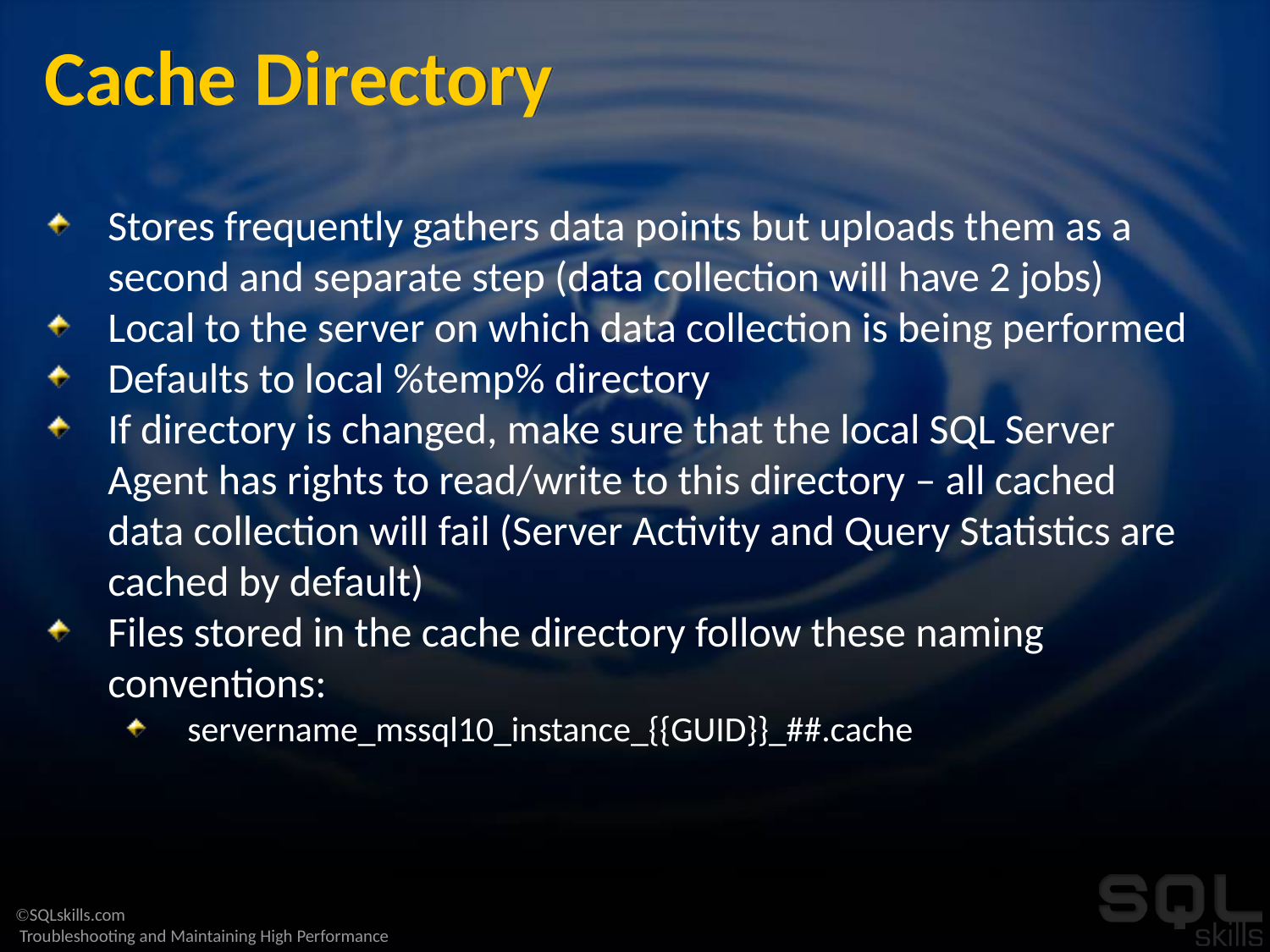

# Cache Directory
Stores frequently gathers data points but uploads them as a second and separate step (data collection will have 2 jobs)
Local to the server on which data collection is being performed
Defaults to local %temp% directory
If directory is changed, make sure that the local SQL Server Agent has rights to read/write to this directory – all cached data collection will fail (Server Activity and Query Statistics are cached by default)
Files stored in the cache directory follow these naming conventions:
servername_mssql10_instance_{{GUID}}_##.cache